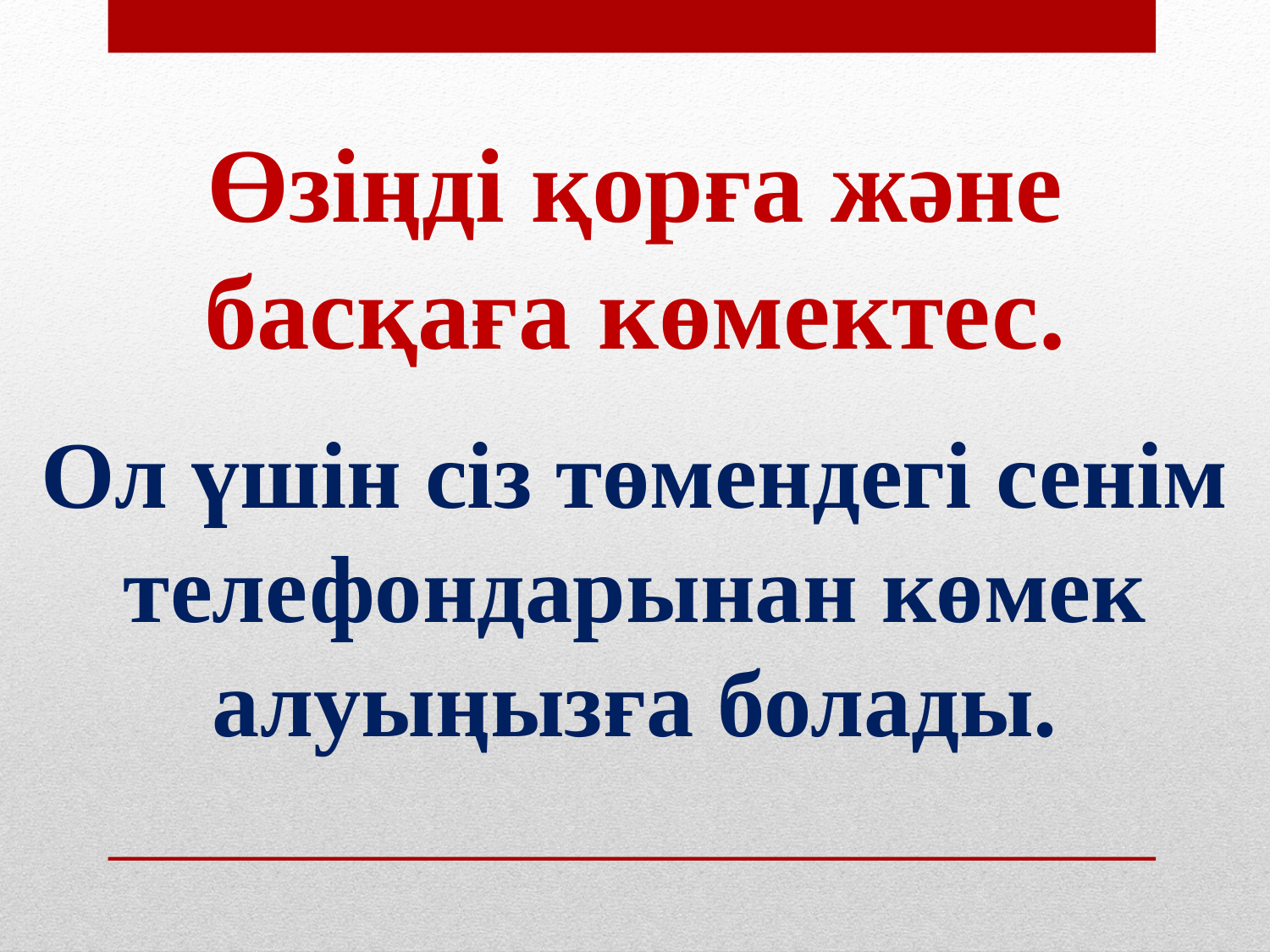

# Өзіңді қорға және басқаға көмектес. Ол үшін сіз төмендегі сенім телефондарынан көмек алуыңызға болады.